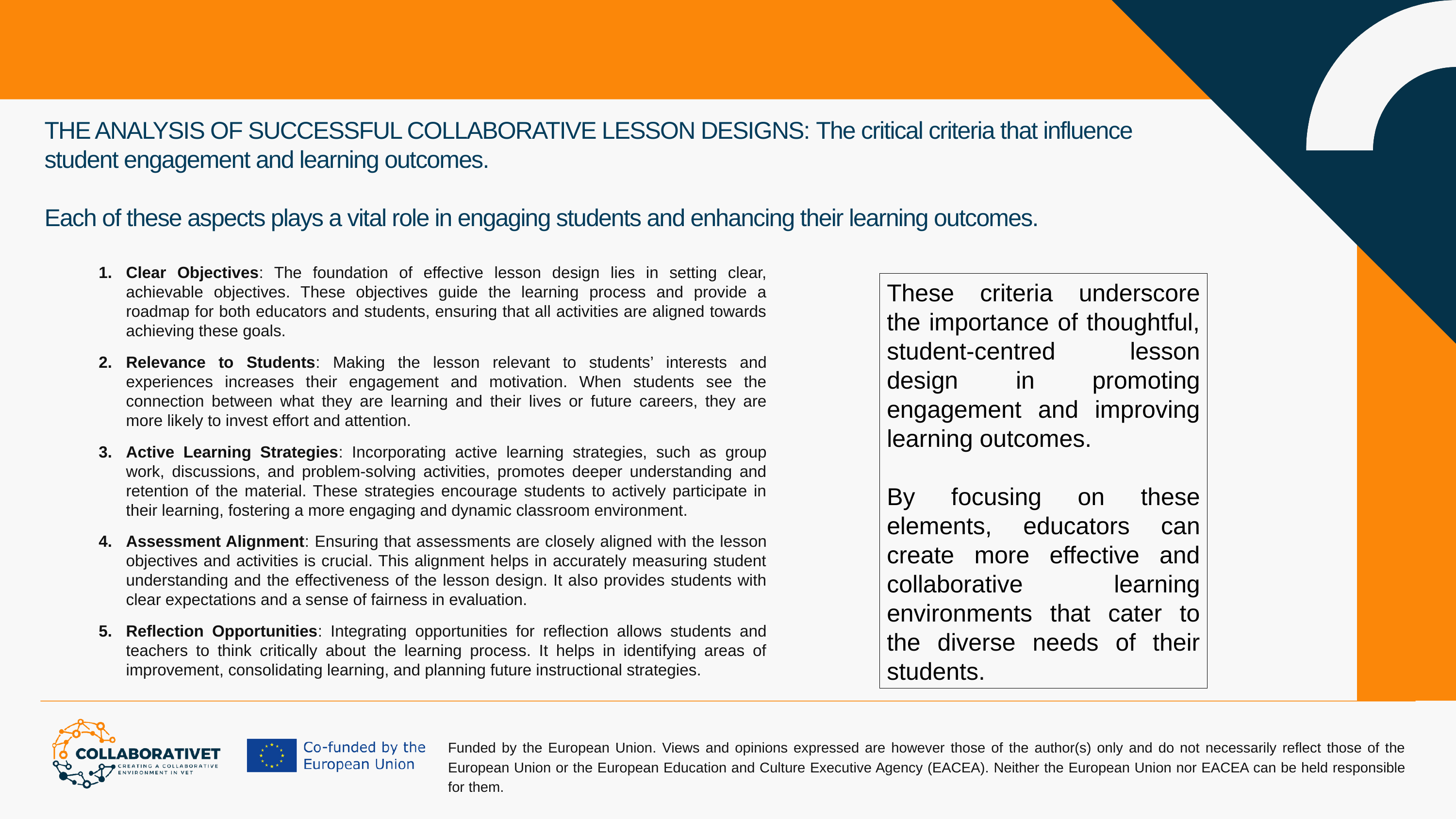

THE ANALYSIS OF SUCCESSFUL COLLABORATIVE LESSON DESIGNS: The critical criteria that influence student engagement and learning outcomes.

Each of these aspects plays a vital role in engaging students and enhancing their learning outcomes.
Clear Objectives: The foundation of effective lesson design lies in setting clear, achievable objectives. These objectives guide the learning process and provide a roadmap for both educators and students, ensuring that all activities are aligned towards achieving these goals.
Relevance to Students: Making the lesson relevant to students’ interests and experiences increases their engagement and motivation. When students see the connection between what they are learning and their lives or future careers, they are more likely to invest effort and attention.
Active Learning Strategies: Incorporating active learning strategies, such as group work, discussions, and problem-solving activities, promotes deeper understanding and retention of the material. These strategies encourage students to actively participate in their learning, fostering a more engaging and dynamic classroom environment.
Assessment Alignment: Ensuring that assessments are closely aligned with the lesson objectives and activities is crucial. This alignment helps in accurately measuring student understanding and the effectiveness of the lesson design. It also provides students with clear expectations and a sense of fairness in evaluation.
Reflection Opportunities: Integrating opportunities for reflection allows students and teachers to think critically about the learning process. It helps in identifying areas of improvement, consolidating learning, and planning future instructional strategies.
These criteria underscore the importance of thoughtful, student-centred lesson design in promoting engagement and improving learning outcomes.

By focusing on these elements, educators can create more effective and collaborative learning environments that cater to the diverse needs of their students.

Funded by the European Union. Views and opinions expressed are however those of the author(s) only and do not necessarily reflect those of the European Union or the European Education and Culture Executive Agency (EACEA). Neither the European Union nor EACEA can be held responsible for them.